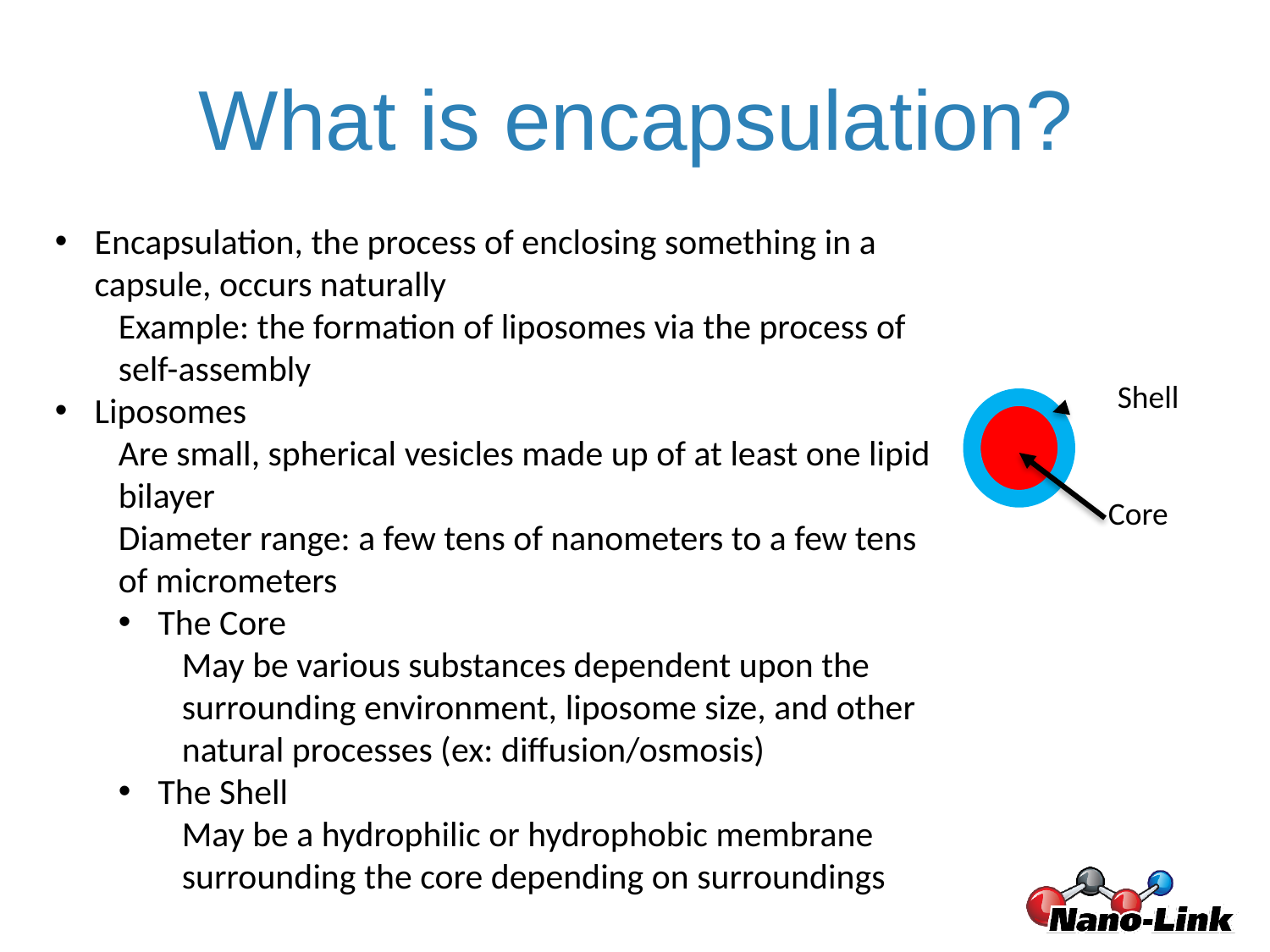

# What is encapsulation?
Encapsulation, the process of enclosing something in a capsule, occurs naturally
Example: the formation of liposomes via the process of self-assembly
Liposomes
Are small, spherical vesicles made up of at least one lipid bilayer
Diameter range: a few tens of nanometers to a few tens of micrometers
The Core
May be various substances dependent upon the surrounding environment, liposome size, and other natural processes (ex: diffusion/osmosis)
The Shell
May be a hydrophilic or hydrophobic membrane surrounding the core depending on surroundings
Shell

Core